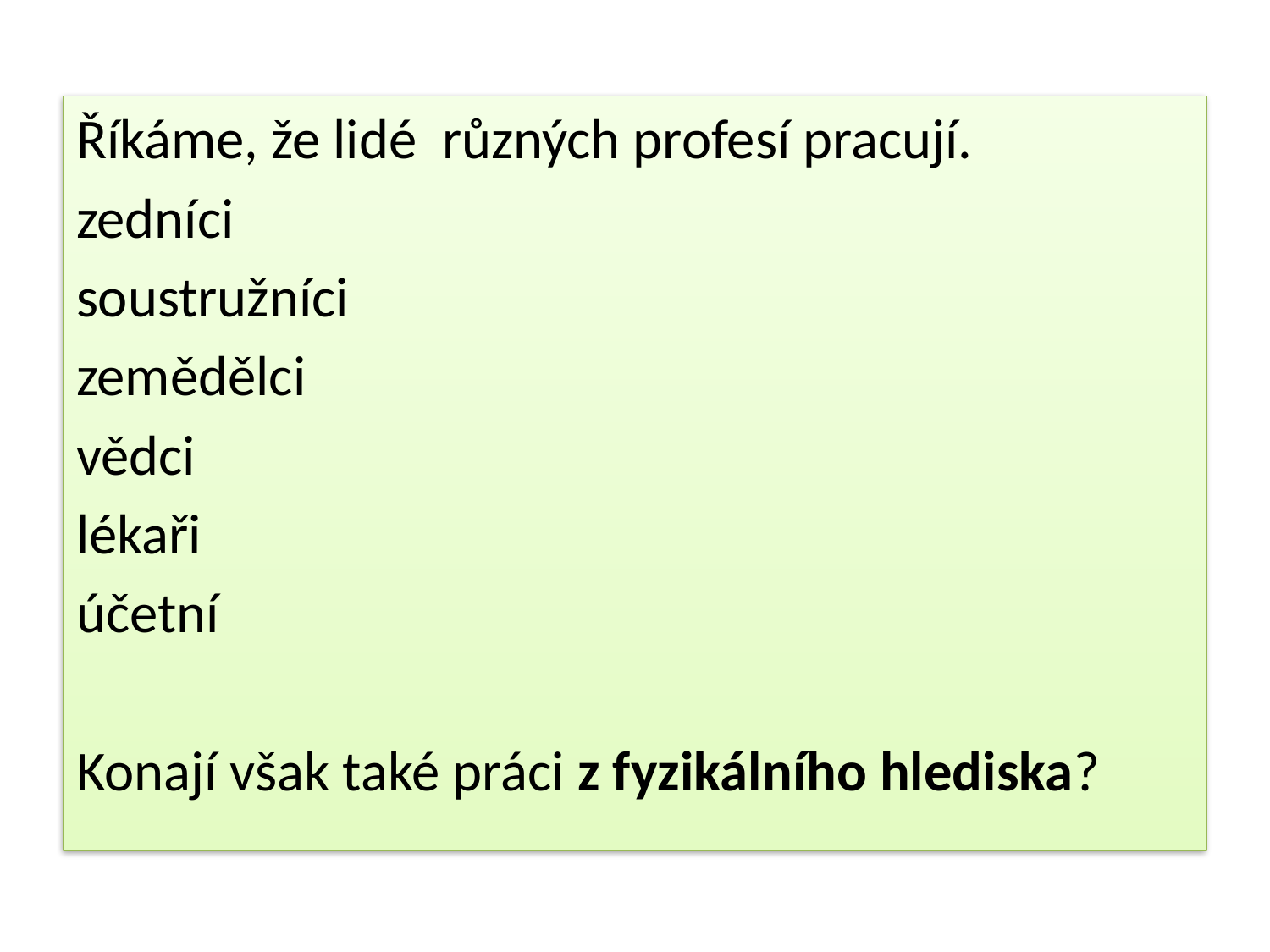

Říkáme, že lidé  různých profesí pracují.
zedníci
soustružníci
zemědělci
vědci
lékaři
účetní

Konají však také práci z fyzikálního hlediska?